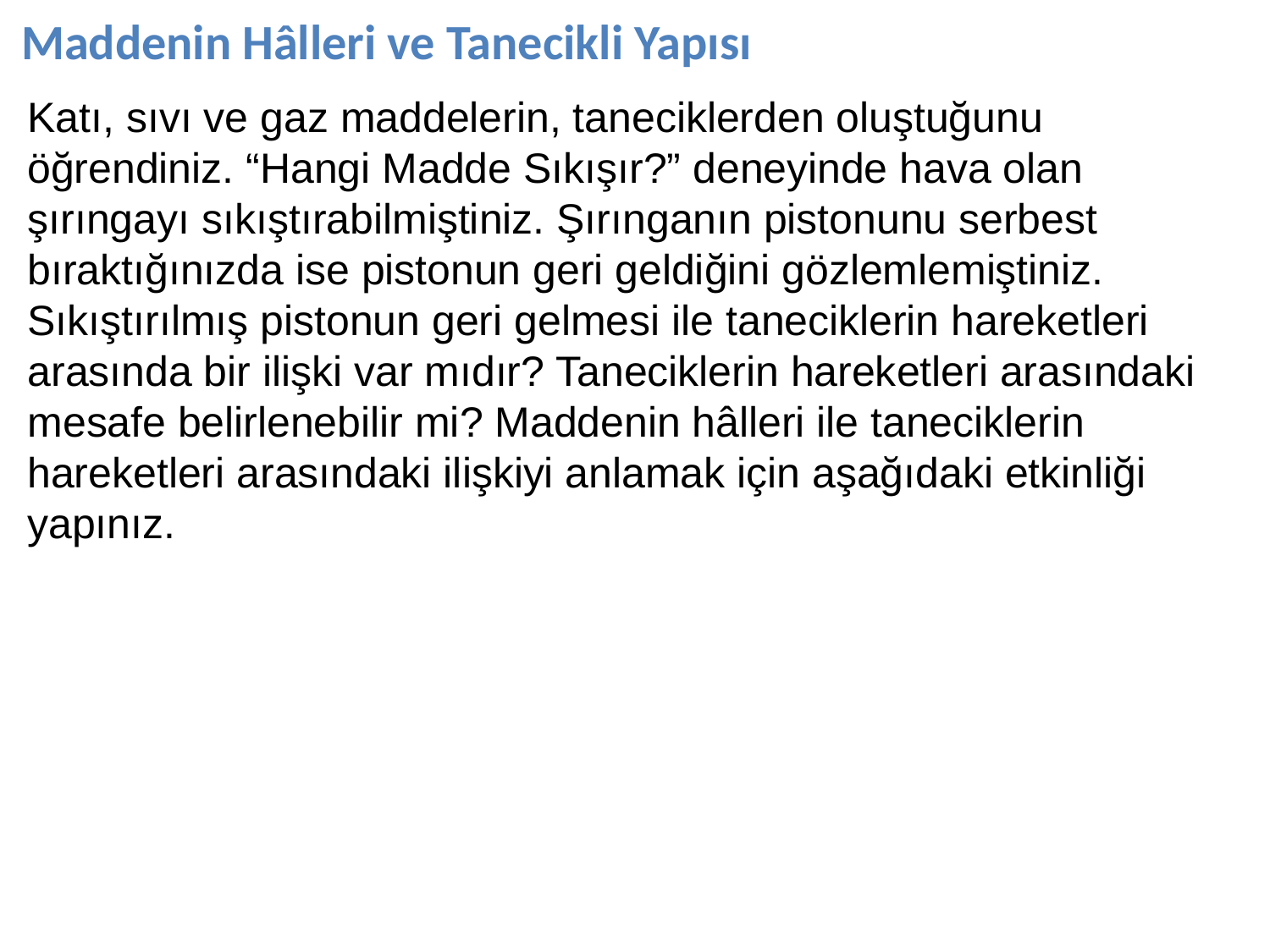

Maddenin Hâlleri ve Tanecikli Yapısı
Katı, sıvı ve gaz maddelerin, taneciklerden oluştuğunu öğrendiniz. “Hangi Madde Sıkışır?” deneyinde hava olan şırıngayı sıkıştırabilmiştiniz. Şırınganın pistonunu serbest bıraktığınızda ise pistonun geri geldiğini gözlemlemiştiniz. Sıkıştırılmış pistonun geri gelmesi ile taneciklerin hareketleri arasında bir ilişki var mıdır? Taneciklerin hareketleri arasındaki mesafe belirlenebilir mi? Maddenin hâlleri ile taneciklerin
hareketleri arasındaki ilişkiyi anlamak için aşağıdaki etkinliği yapınız.